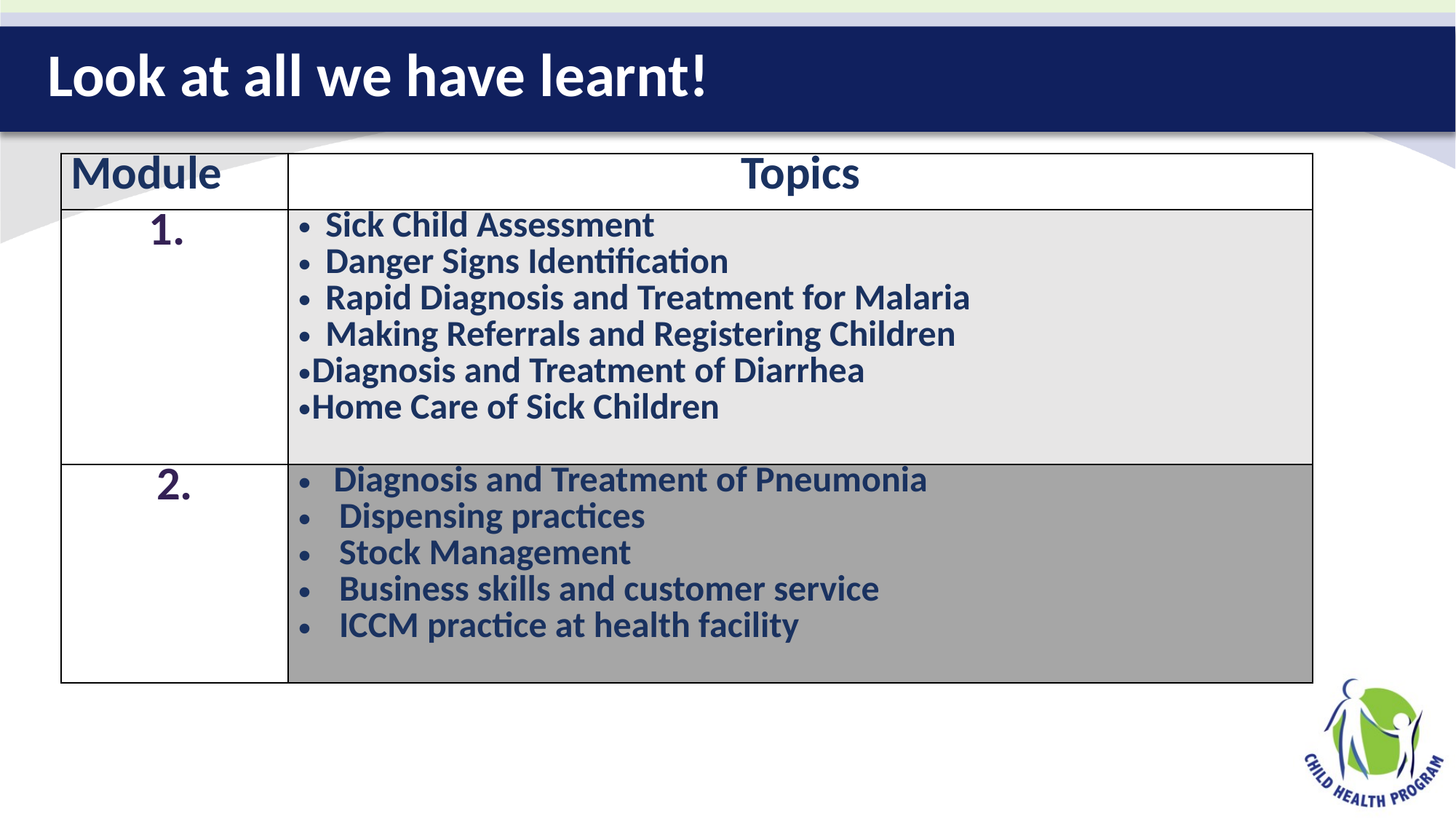

# Look at all we have learnt!
| Module | Topics |
| --- | --- |
|  | Sick Child Assessment Danger Signs Identification Rapid Diagnosis and Treatment for Malaria Making Referrals and Registering Children Diagnosis and Treatment of Diarrhea Home Care of Sick Children |
| 2. | Diagnosis and Treatment of Pneumonia Dispensing practices Stock Management Business skills and customer service ICCM practice at health facility |